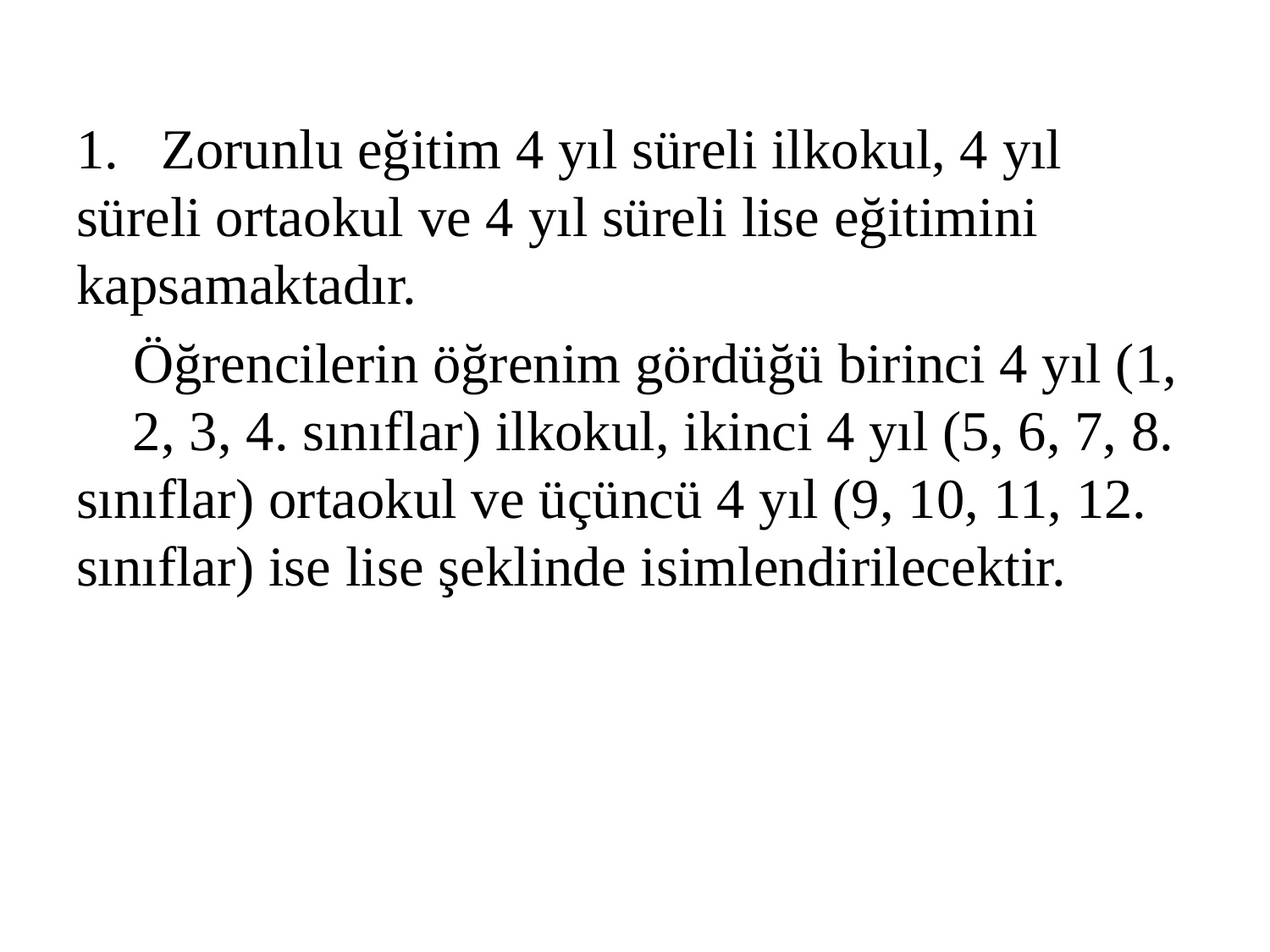

1.   Zorunlu eğitim 4 yıl süreli ilkokul, 4 yıl süreli ortaokul ve 4 yıl süreli lise eğitimini kapsamaktadır.
    Öğrencilerin öğrenim gördüğü birinci 4 yıl (1,      2, 3, 4. sınıflar) ilkokul, ikinci 4 yıl (5, 6, 7, 8. sınıflar) ortaokul ve üçüncü 4 yıl (9, 10, 11, 12. sınıflar) ise lise şeklinde isimlendirilecektir.